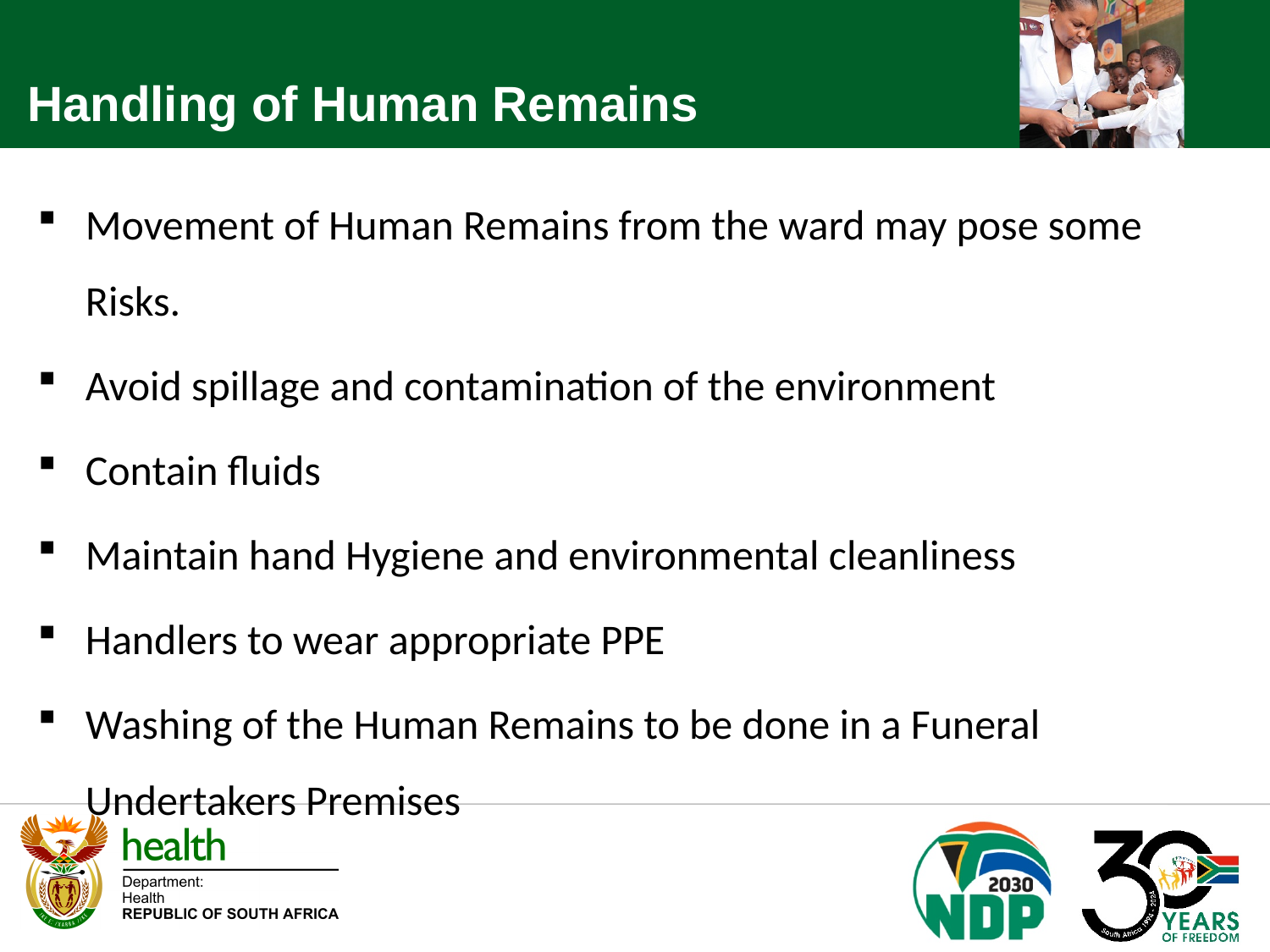

Handling of Human Remains
Movement of Human Remains from the ward may pose some Risks.
Avoid spillage and contamination of the environment
Contain fluids
Maintain hand Hygiene and environmental cleanliness
Handlers to wear appropriate PPE
Washing of the Human Remains to be done in a Funeral Undertakers Premises